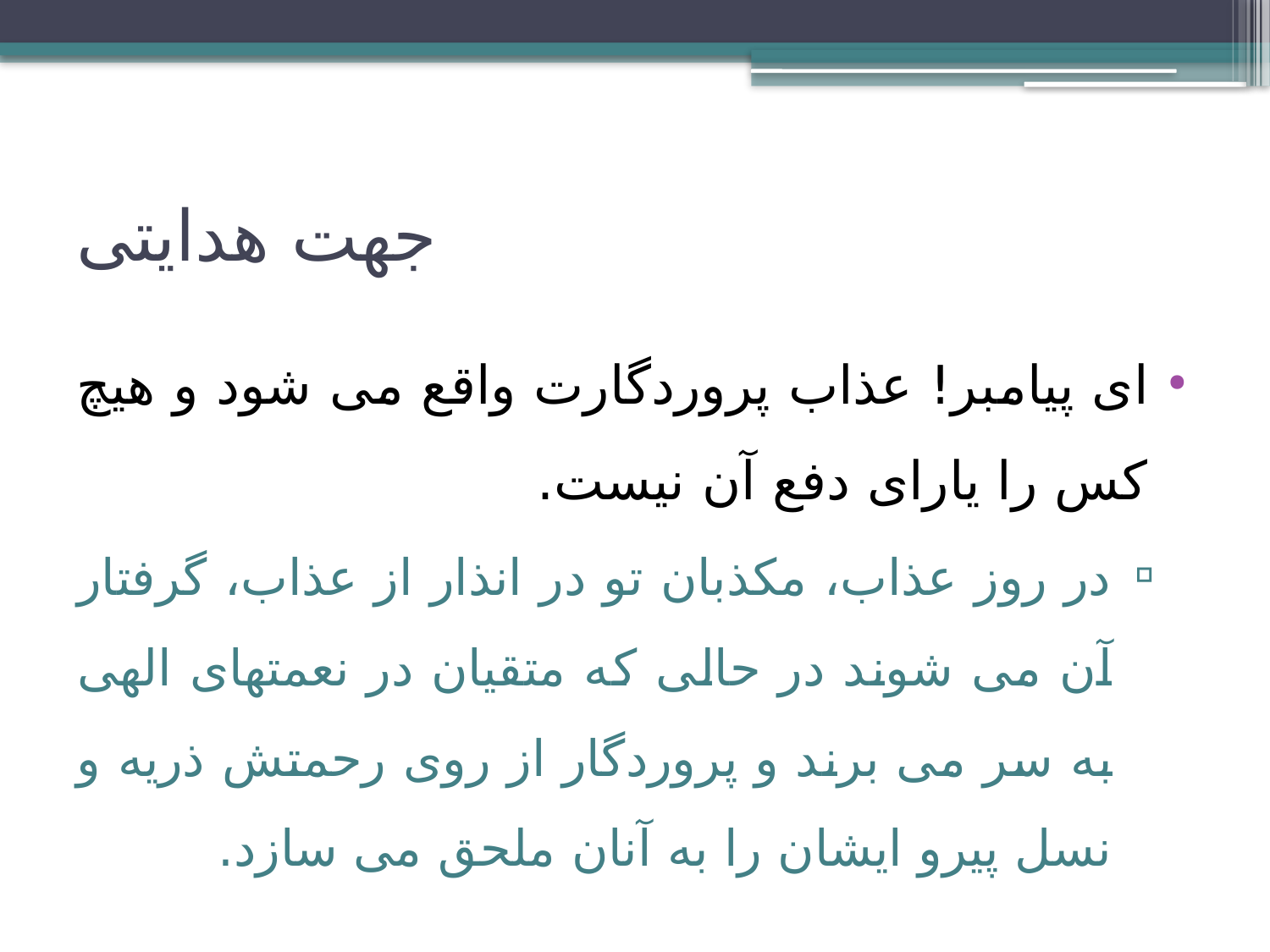

# جهت هدایتی
ای پیامبر! عذاب پروردگارت واقع می شود و هیچ کس را یارای دفع آن نیست.
در روز عذاب، مکذبان تو در انذار از عذاب، گرفتار آن می شوند در حالی که متقیان در نعمتهای الهی به سر می برند و پروردگار از روی رحمتش ذریه و نسل پیرو ایشان را به آنان ملحق می سازد.